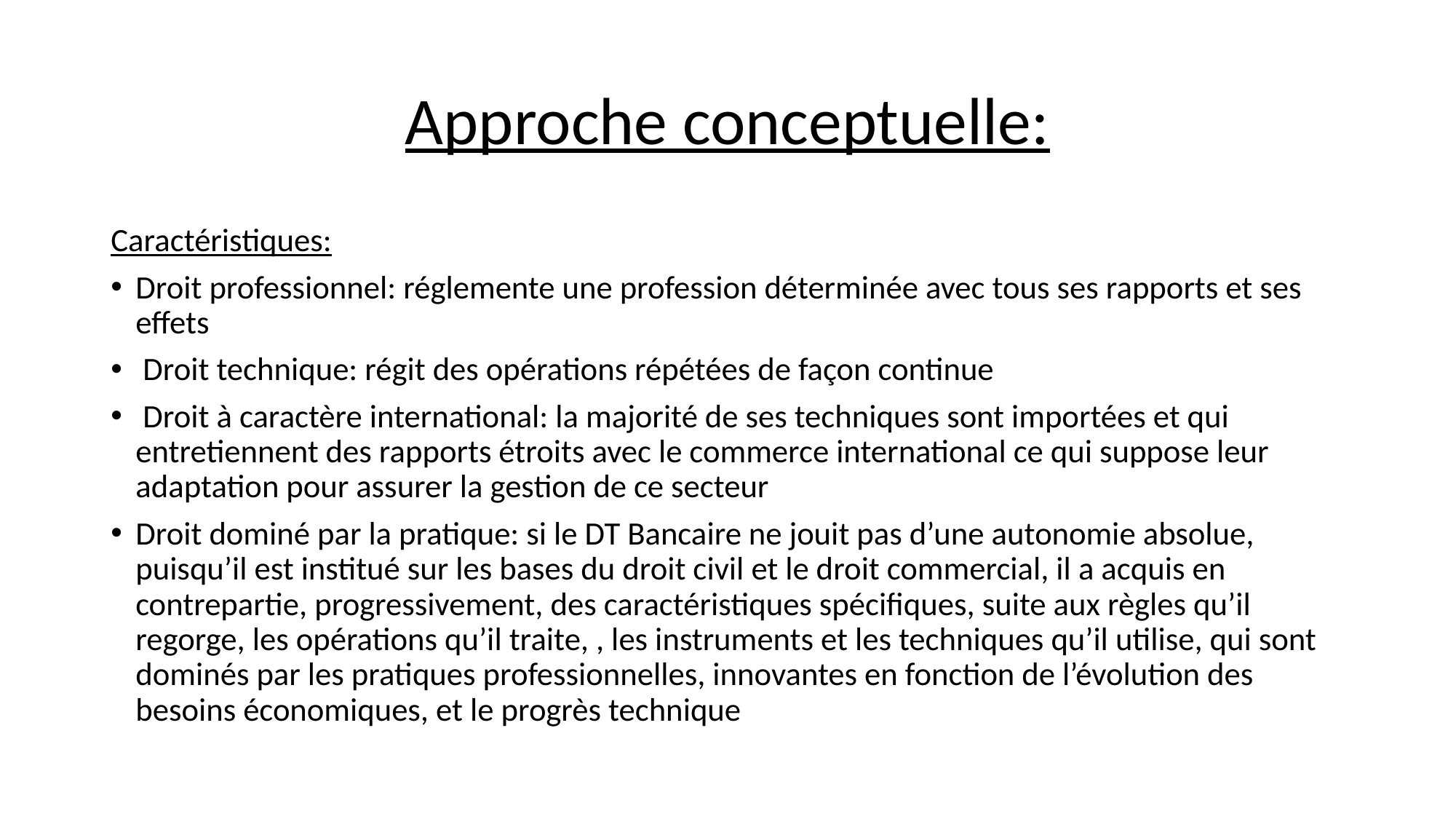

# Approche conceptuelle:
Caractéristiques:
Droit professionnel: réglemente une profession déterminée avec tous ses rapports et ses effets
 Droit technique: régit des opérations répétées de façon continue
 Droit à caractère international: la majorité de ses techniques sont importées et qui entretiennent des rapports étroits avec le commerce international ce qui suppose leur adaptation pour assurer la gestion de ce secteur
Droit dominé par la pratique: si le DT Bancaire ne jouit pas d’une autonomie absolue, puisqu’il est institué sur les bases du droit civil et le droit commercial, il a acquis en contrepartie, progressivement, des caractéristiques spécifiques, suite aux règles qu’il regorge, les opérations qu’il traite, , les instruments et les techniques qu’il utilise, qui sont dominés par les pratiques professionnelles, innovantes en fonction de l’évolution des besoins économiques, et le progrès technique